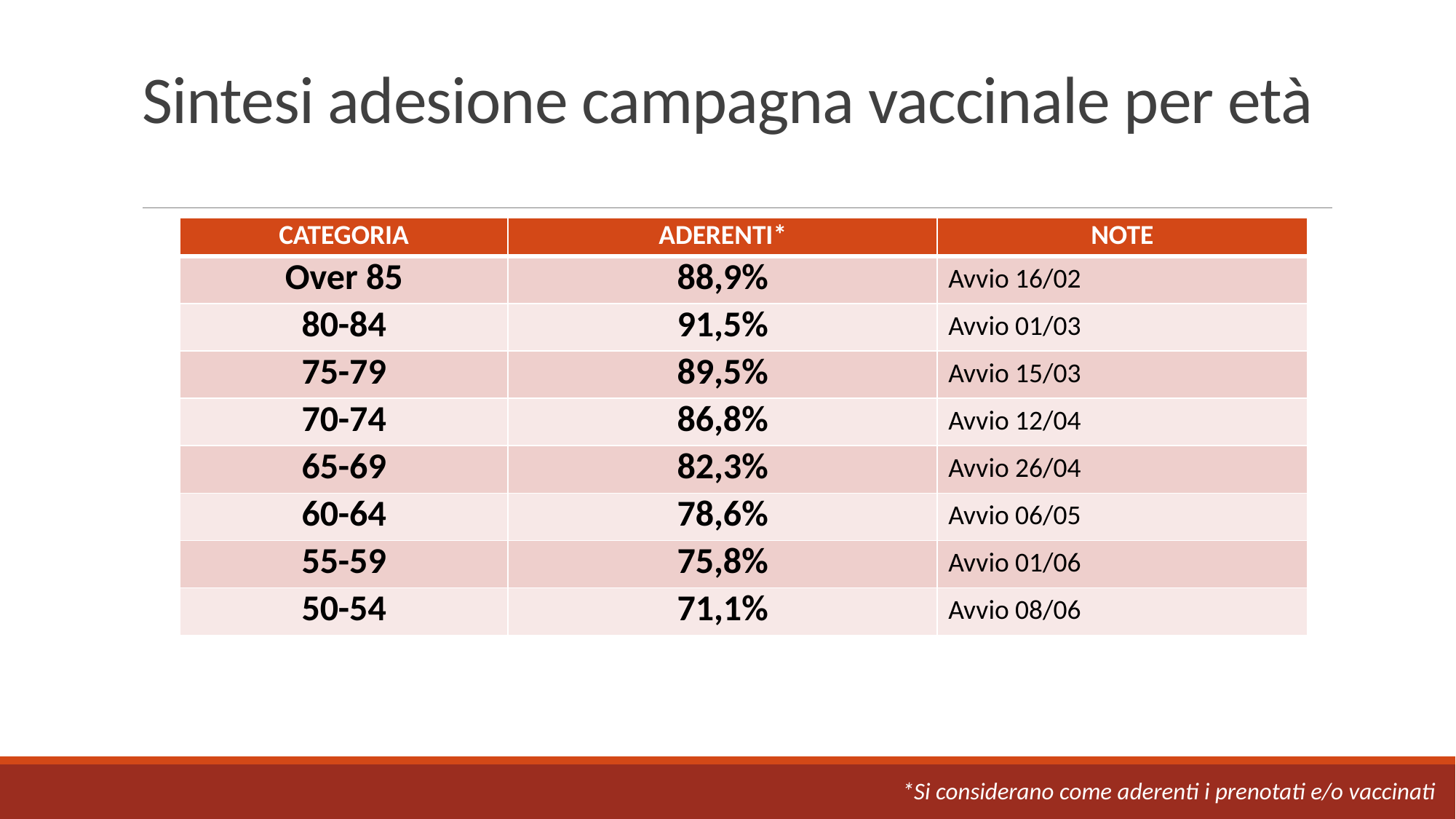

# Sintesi adesione campagna vaccinale per età
| CATEGORIA | ADERENTI\* | NOTE |
| --- | --- | --- |
| Over 85 | 88,9% | Avvio 16/02 |
| 80-84 | 91,5% | Avvio 01/03 |
| 75-79 | 89,5% | Avvio 15/03 |
| 70-74 | 86,8% | Avvio 12/04 |
| 65-69 | 82,3% | Avvio 26/04 |
| 60-64 | 78,6% | Avvio 06/05 |
| 55-59 | 75,8% | Avvio 01/06 |
| 50-54 | 71,1% | Avvio 08/06 |

*Si considerano come aderenti i prenotati e/o vaccinati